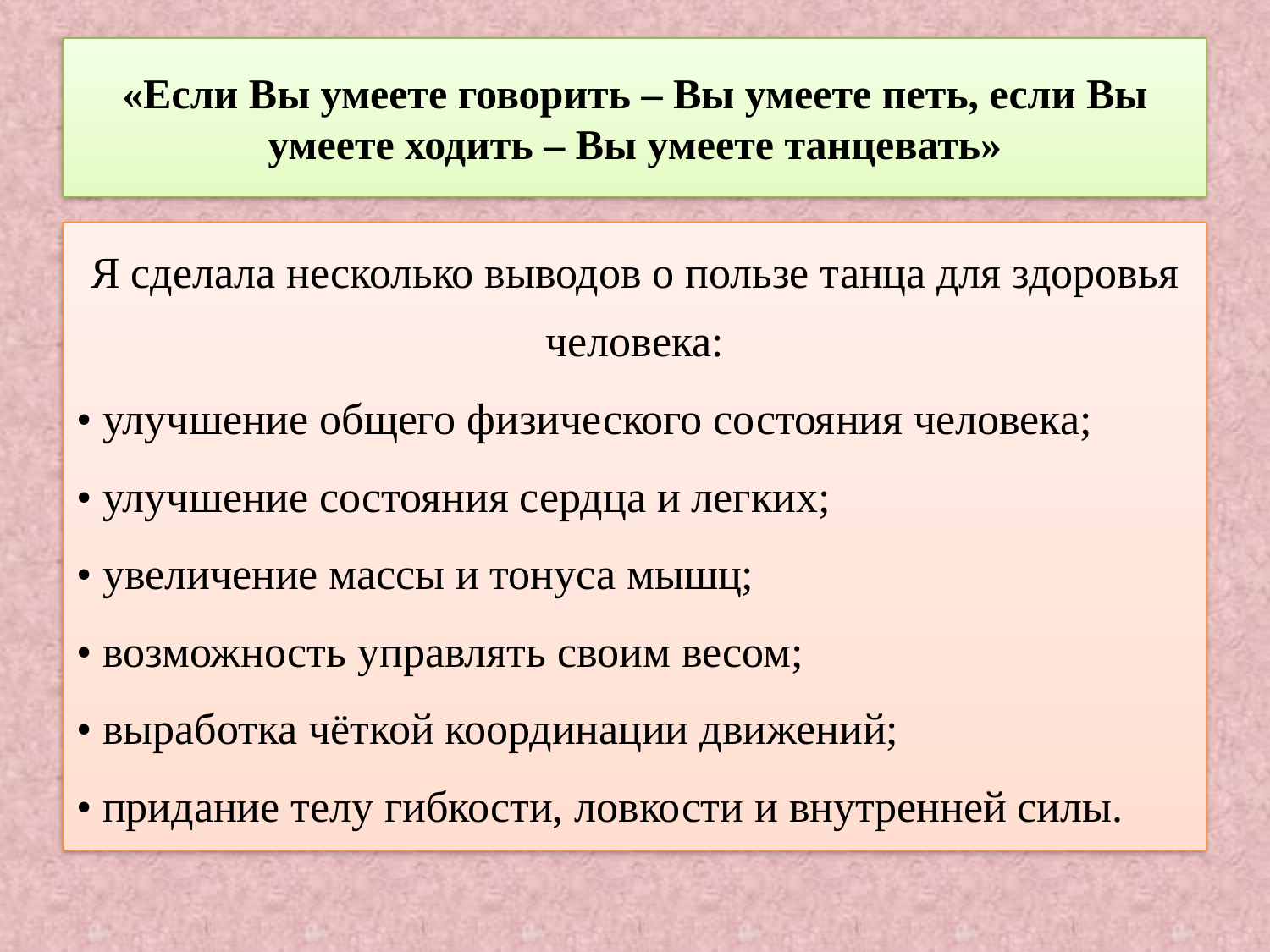

# «Если Вы умеете говорить – Вы умеете петь, если Вы умеете ходить – Вы умеете танцевать»
Я сделала несколько выводов о пользе танца для здоровья человека:
• улучшение общего физического состояния человека;
• улучшение состояния сердца и легких;
• увеличение массы и тонуса мышц;
• возможность управлять своим весом;
• выработка чёткой координации движений;
• придание телу гибкости, ловкости и внутренней силы.